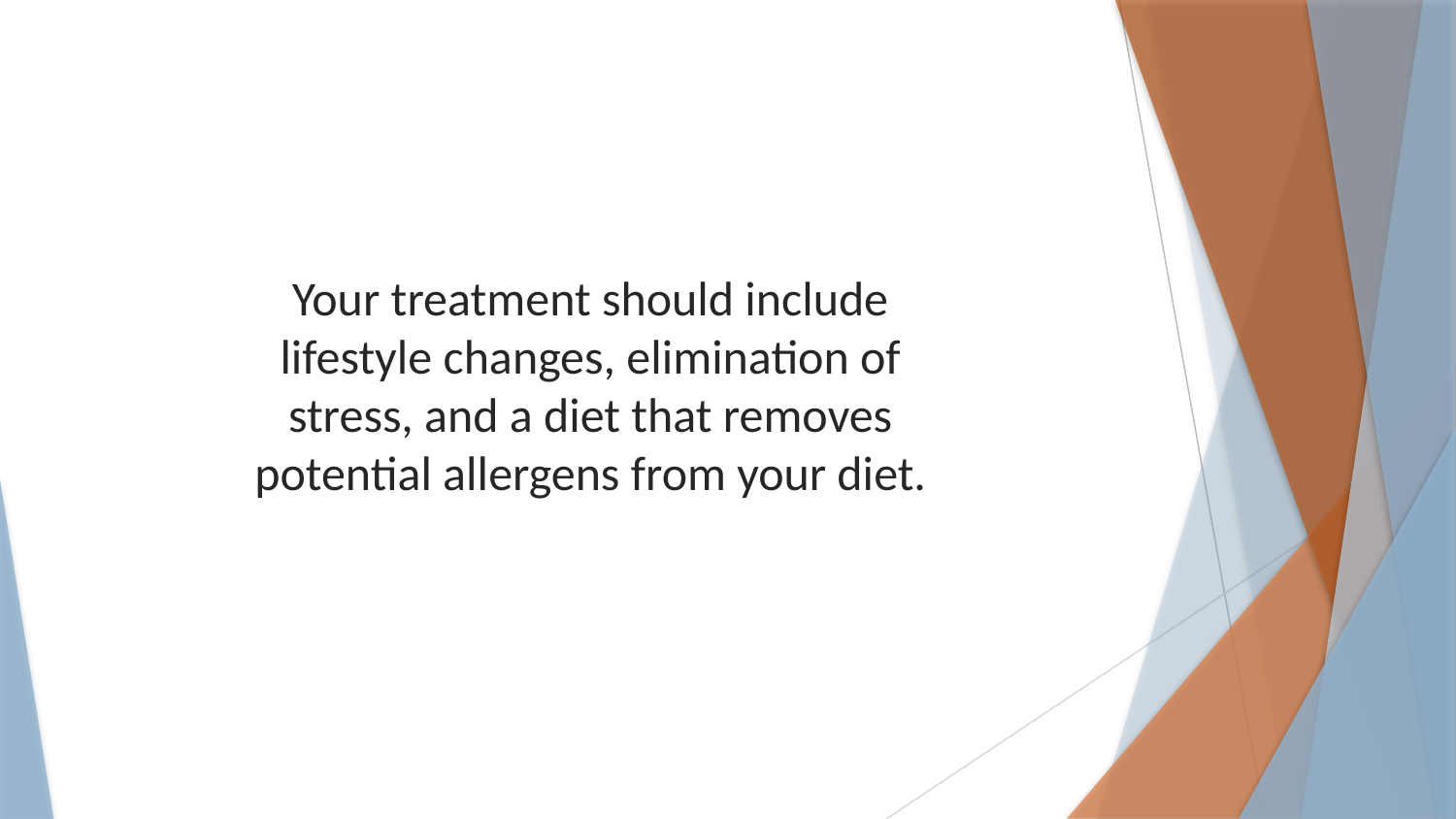

Your treatment should include lifestyle changes, elimination of stress, and a diet that removes potential allergens from your diet.